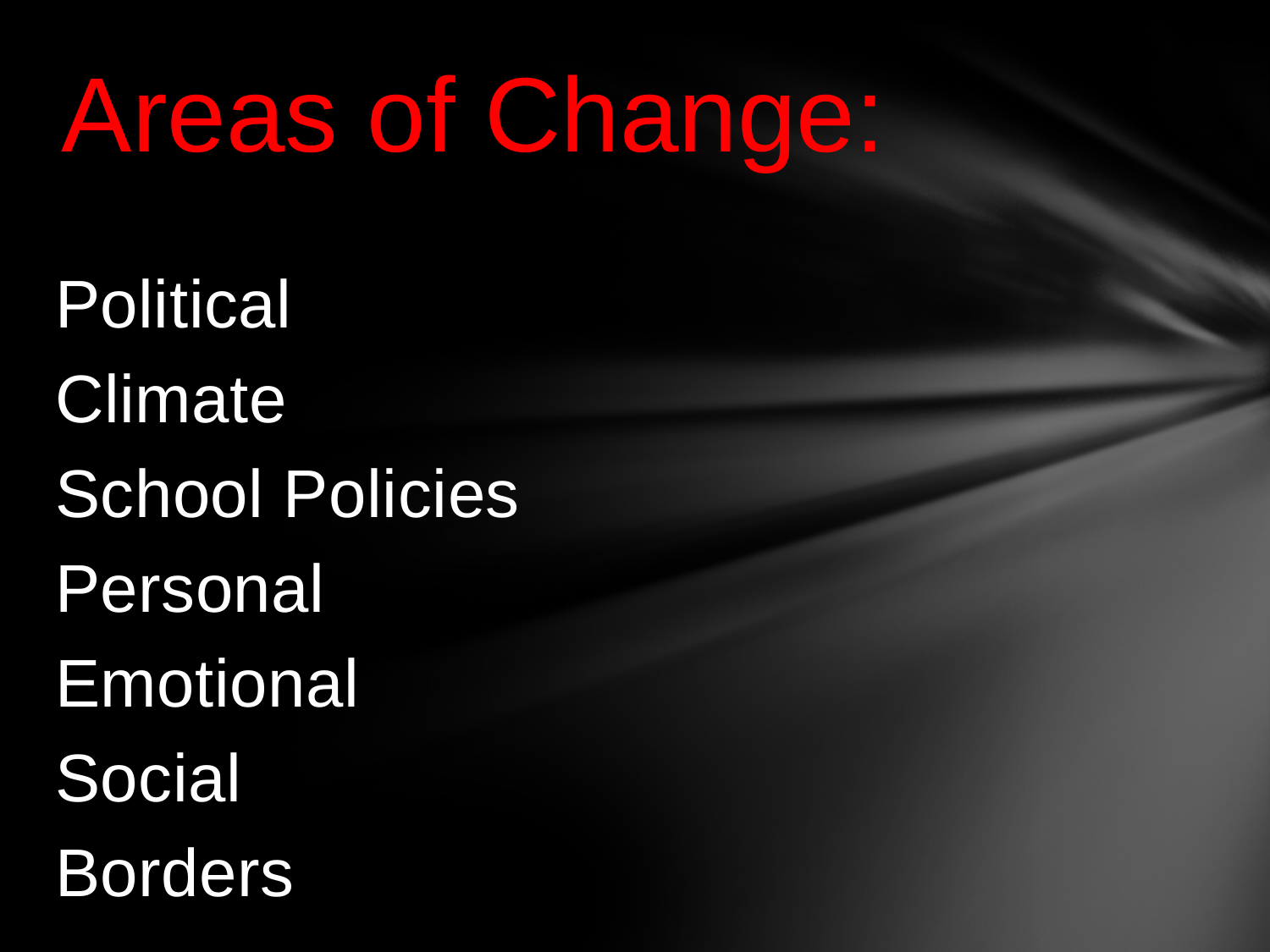

# Areas of Change:
Political
Climate
School Policies
Personal
Emotional
Social
Borders